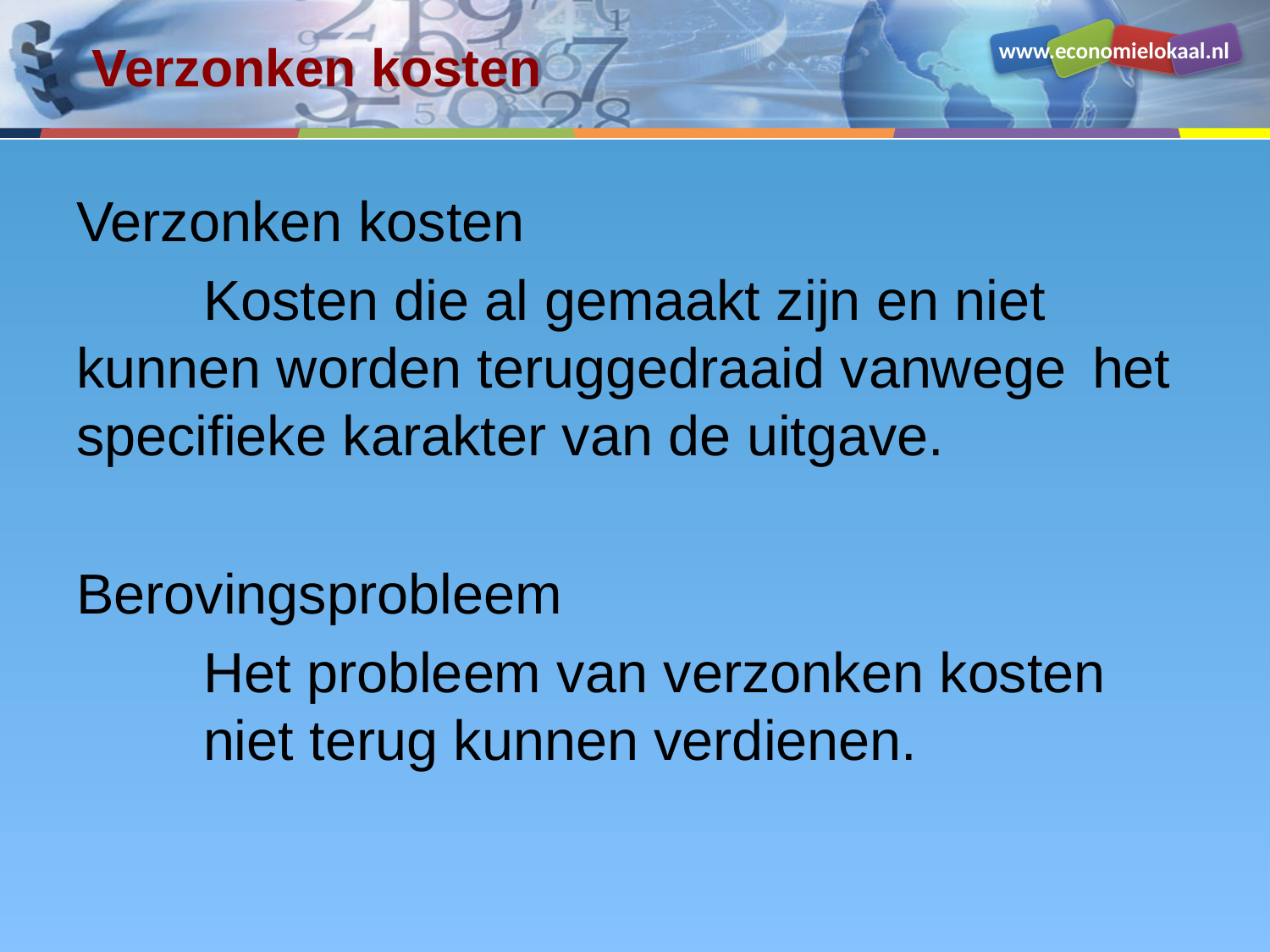

# Verzonken kosten
Verzonken kosten
	Kosten die al gemaakt zijn en niet 	kunnen worden teruggedraaid vanwege 	het specifieke karakter van de uitgave.

Berovingsprobleem
	Het probleem van verzonken kosten 	niet terug kunnen verdienen.